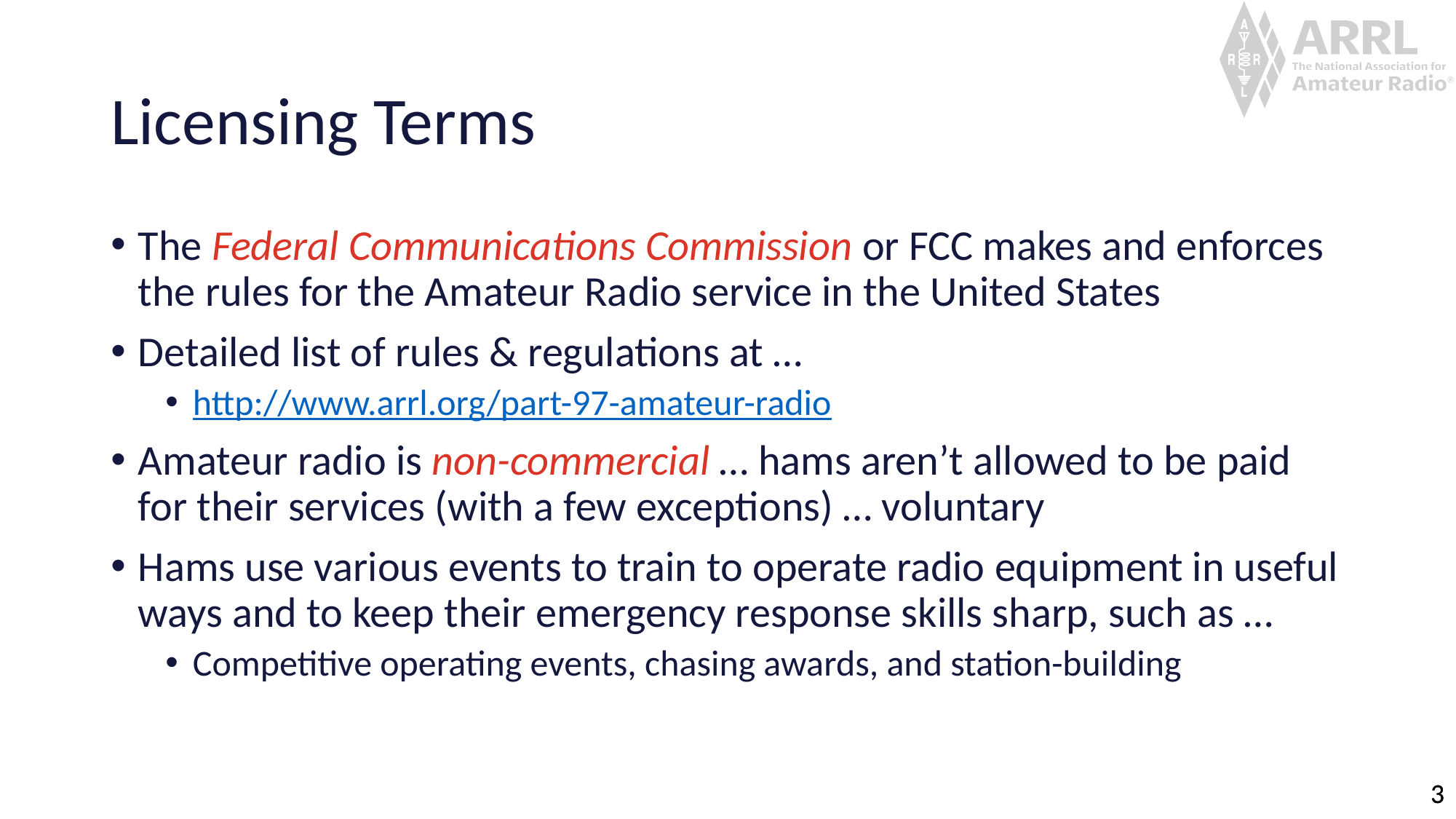

# Licensing Terms
The Federal Communications Commission or FCC makes and enforces the rules for the Amateur Radio service in the United States
Detailed list of rules & regulations at …
http://www.arrl.org/part-97-amateur-radio
Amateur radio is non-commercial … hams aren’t allowed to be paid for their services (with a few exceptions) … voluntary
Hams use various events to train to operate radio equipment in useful ways and to keep their emergency response skills sharp, such as …
Competitive operating events, chasing awards, and station-building